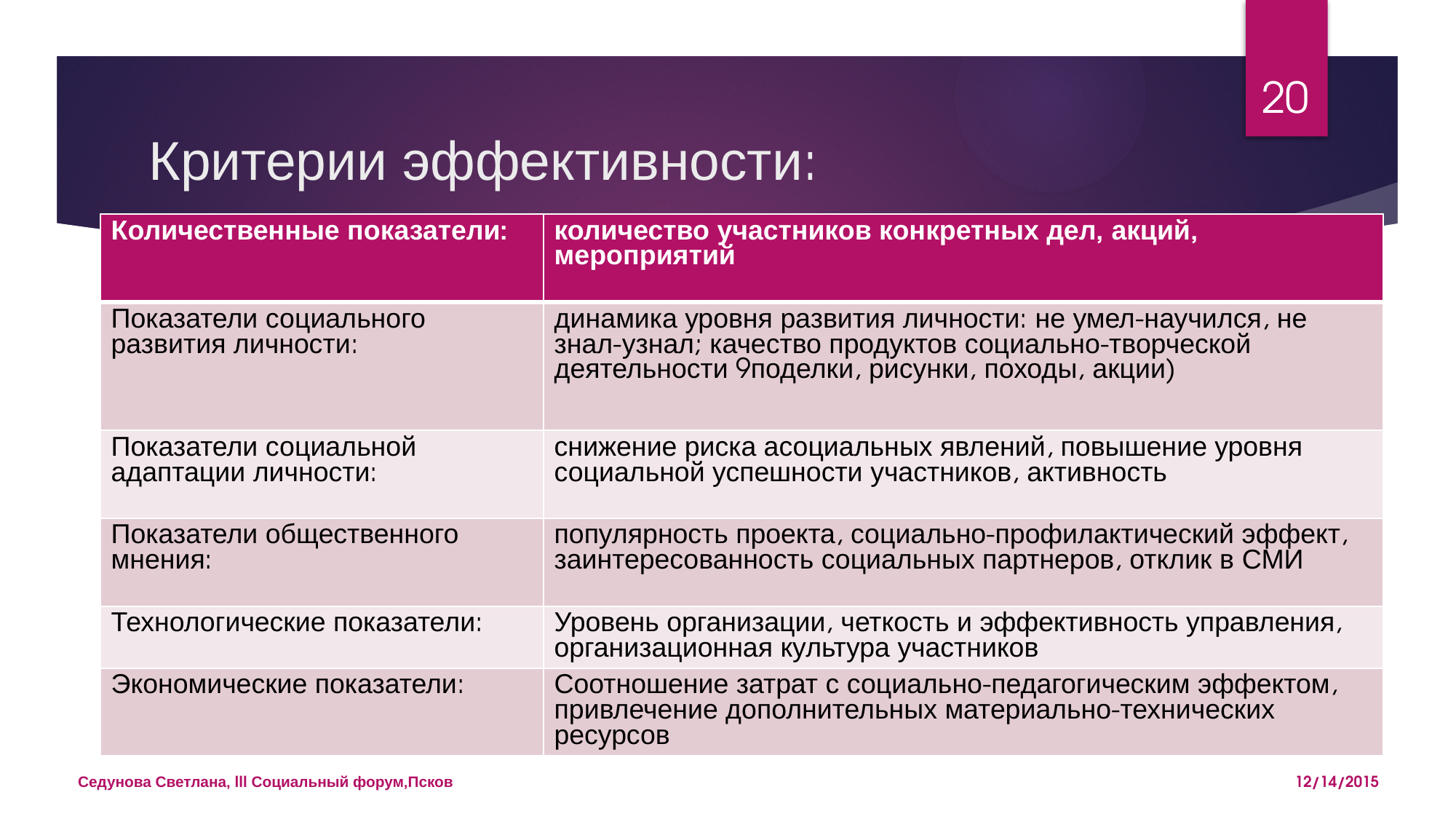

20
# Критерии эффективности:
| Количественные показатели: | количество участников конкретных дел, акций, мероприятий |
| --- | --- |
| Показатели социального развития личности: | динамика уровня развития личности: не умел-научился, не знал-узнал; качество продуктов социально-творческой деятельности 9поделки, рисунки, походы, акции) |
| Показатели социальной адаптации личности: | снижение риска асоциальных явлений, повышение уровня социальной успешности участников, активность |
| Показатели общественного мнения: | популярность проекта, социально-профилактический эффект, заинтересованность социальных партнеров, отклик в СМИ |
| Технологические показатели: | Уровень организации, четкость и эффективность управления, организационная культура участников |
| Экономические показатели: | Соотношение затрат с социально-педагогическим эффектом, привлечение дополнительных материально-технических ресурсов |
Седунова Светлана, III Социальный форум,Псков
12/14/2015